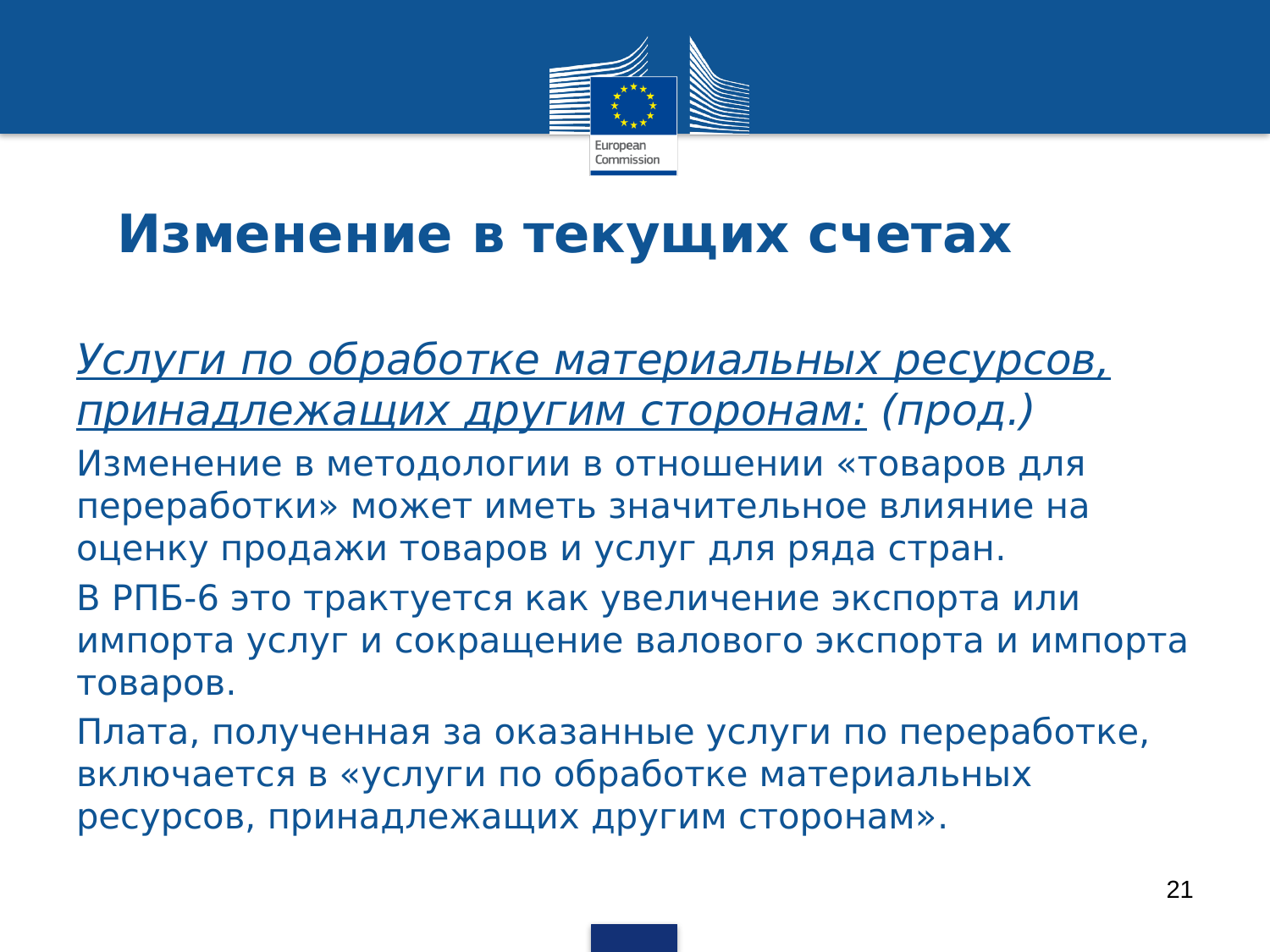

# Изменение в текущих счетах
Услуги по обработке материальных ресурсов, принадлежащих другим сторонам: (прод.)
Изменение в методологии в отношении «товаров для переработки» может иметь значительное влияние на оценку продажи товаров и услуг для ряда стран.
В РПБ-6 это трактуется как увеличение экспорта или импорта услуг и сокращение валового экспорта и импорта товаров.
Плата, полученная за оказанные услуги по переработке, включается в «услуги по обработке материальных ресурсов, принадлежащих другим сторонам».
21